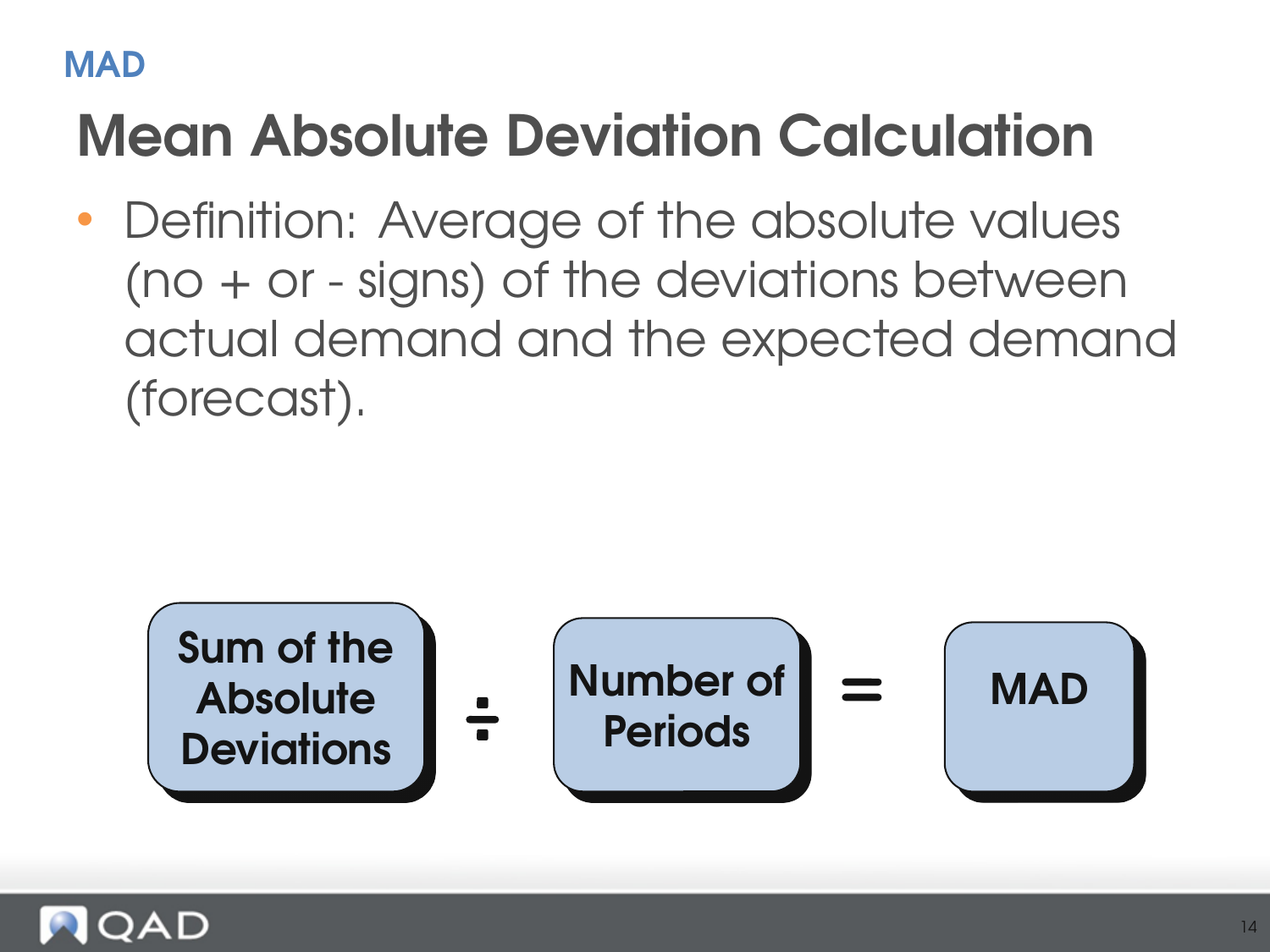

MAD
# Mean Absolute Deviation Calculation
Definition:	Average of the absolute values (no + or - signs) of the deviations between actual demand and the expected demand (forecast).

Sum of the
Absolute
Deviations
Number of
Periods
MAD

14